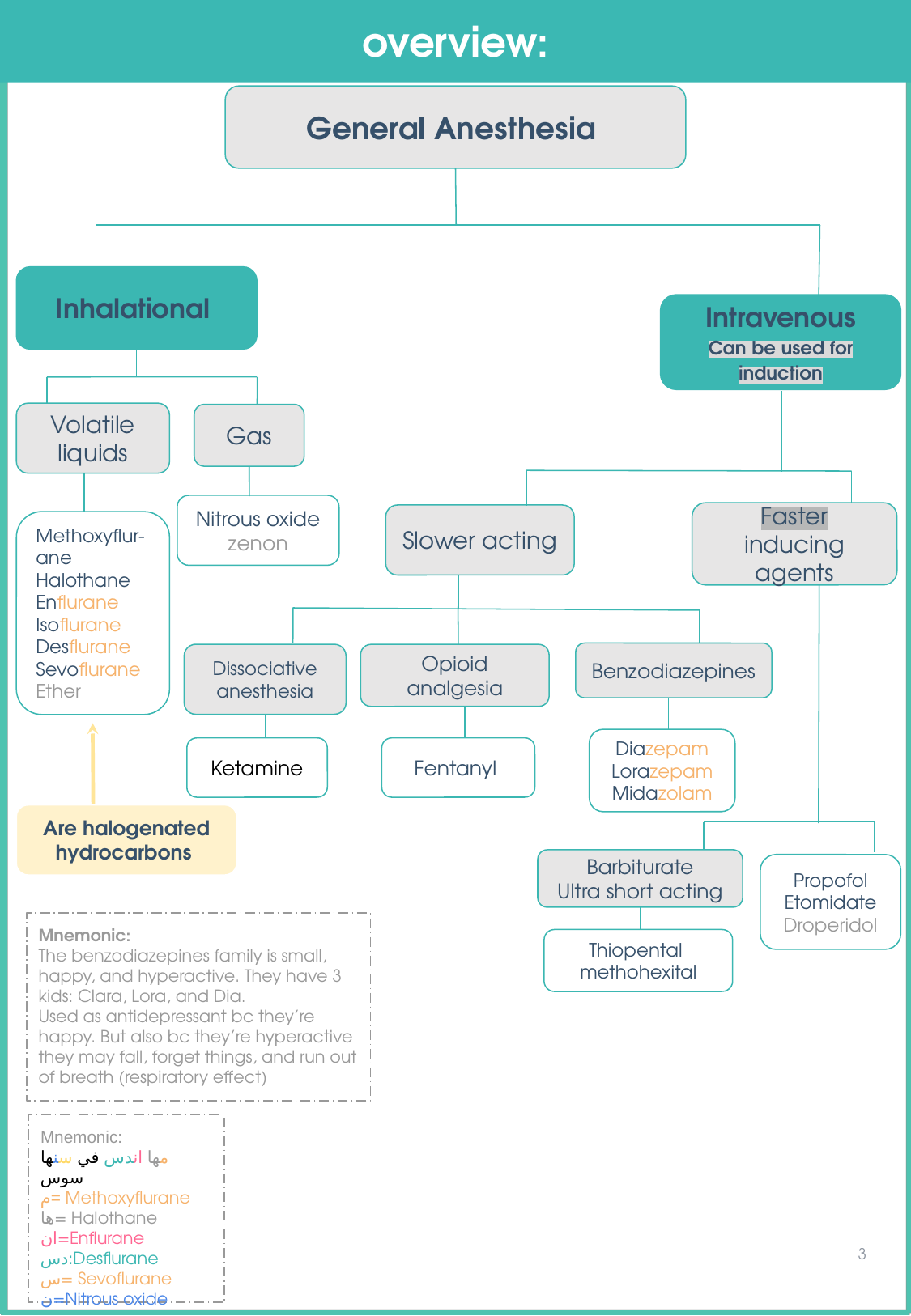

overview:
General Anesthesia
Inhalational
Intravenous
Can be used for induction
Volatile liquids
Gas
Nitrous oxide
zenon
Faster
inducing agents
Slower acting
Methoxyflur-ane
Halothane
Enflurane
Isoflurane
Desflurane
Sevoflurane
Ether
Benzodiazepines
Dissociative anesthesia
Opioid analgesia
Diazepam
Lorazepam
Midazolam
Ketamine
Fentanyl
Are halogenated hydrocarbons
Barbiturate
Ultra short acting
Propofol
Etomidate
Droperidol
Mnemonic:
The benzodiazepines family is small, happy, and hyperactive. They have 3 kids: Clara, Lora, and Dia.
Used as antidepressant bc they’re happy. But also bc they’re hyperactive they may fall, forget things, and run out of breath (respiratory effect)
Thiopental
methohexital
Mnemonic:
مها اندس في سنها سوس
م= Methoxyflurane
ها= Halothane
ان=Enflurane
دس:Desflurane
س= Sevoflurane
ن=Nitrous oxide

3